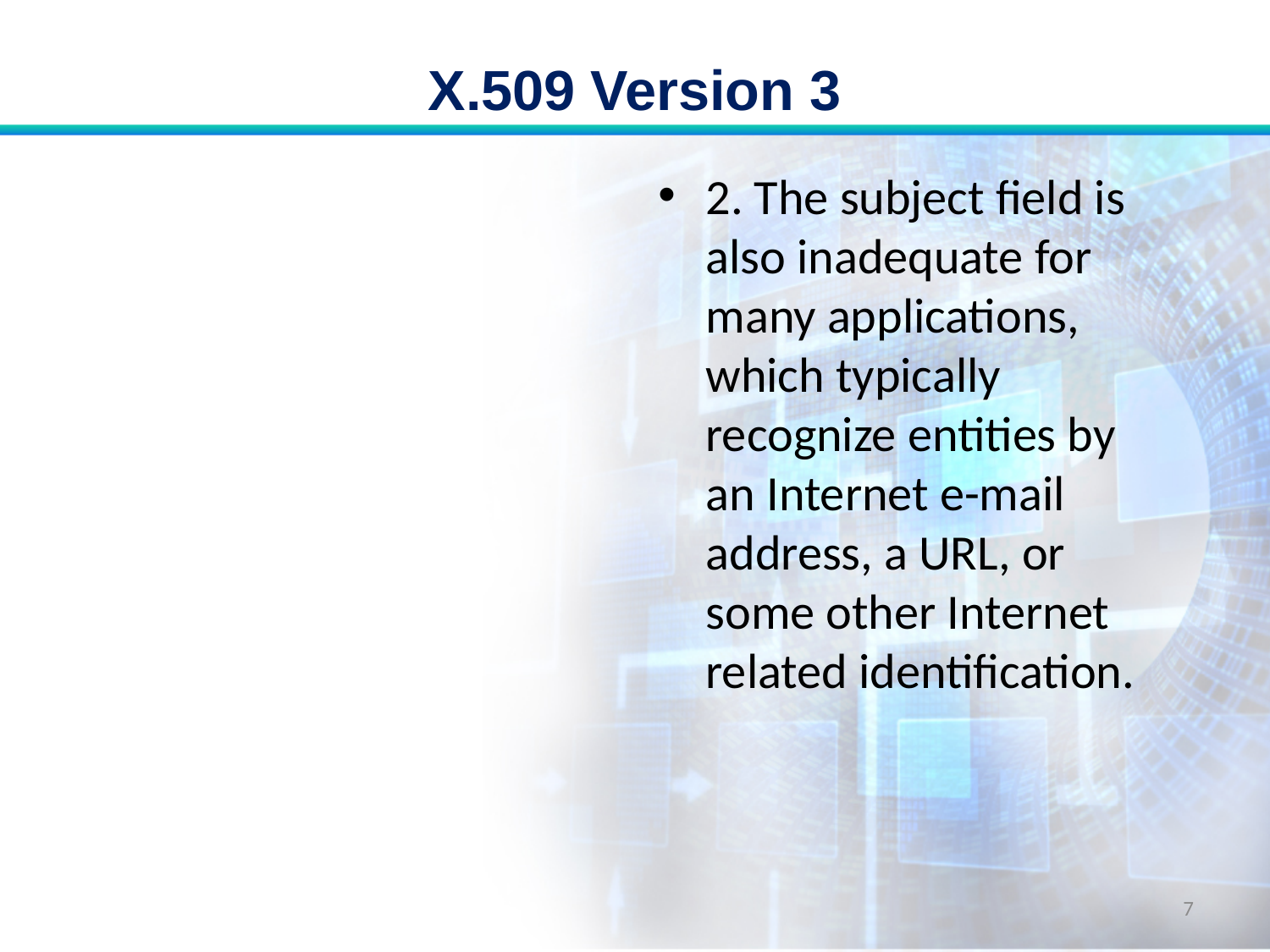

# X.509 Version 3
2. The subject field is also inadequate for many applications, which typically recognize entities by an Internet e-mail address, a URL, or some other Internet related identification.
7